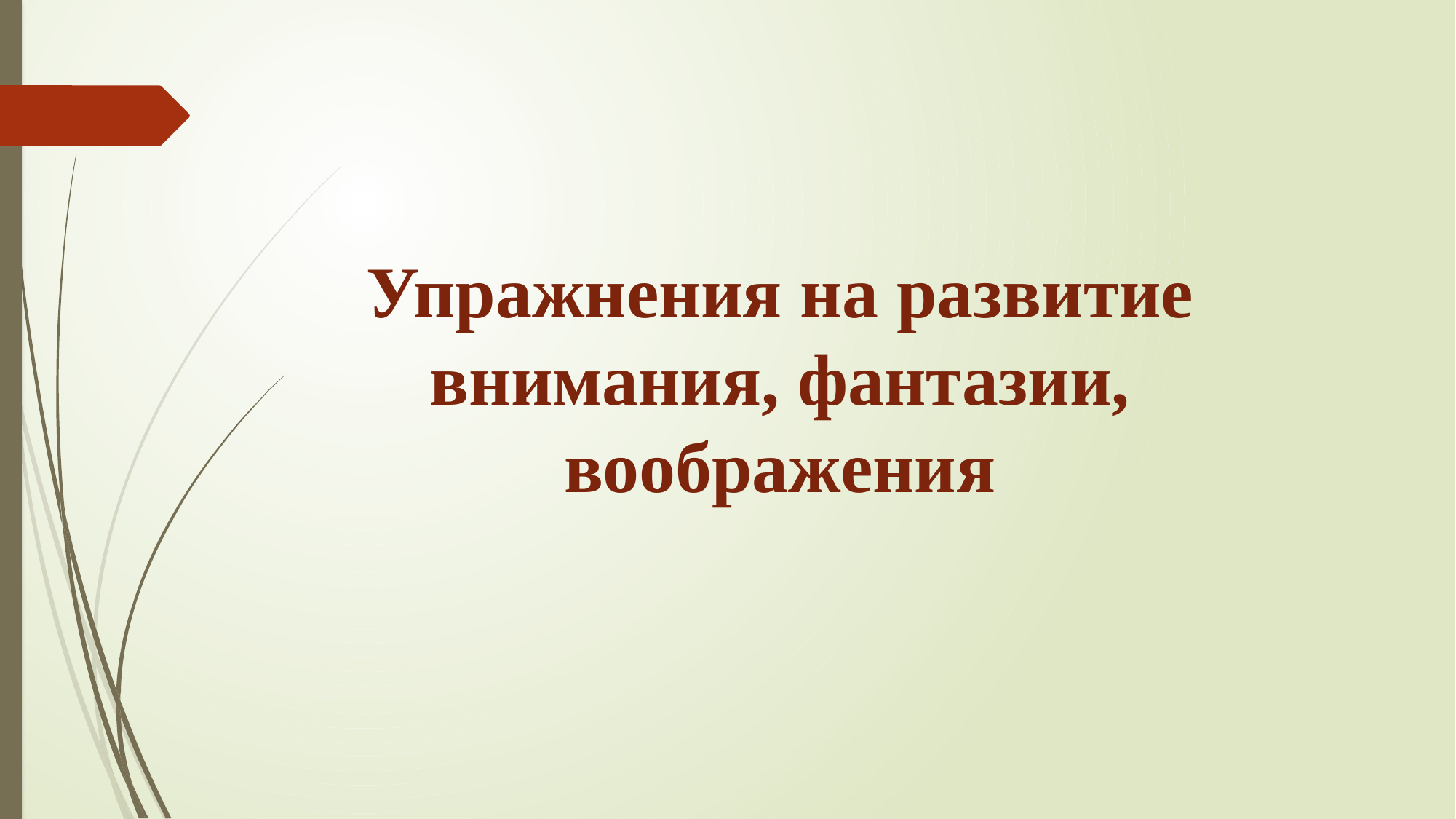

# Упражнения на развитие внимания, фантазии, воображения